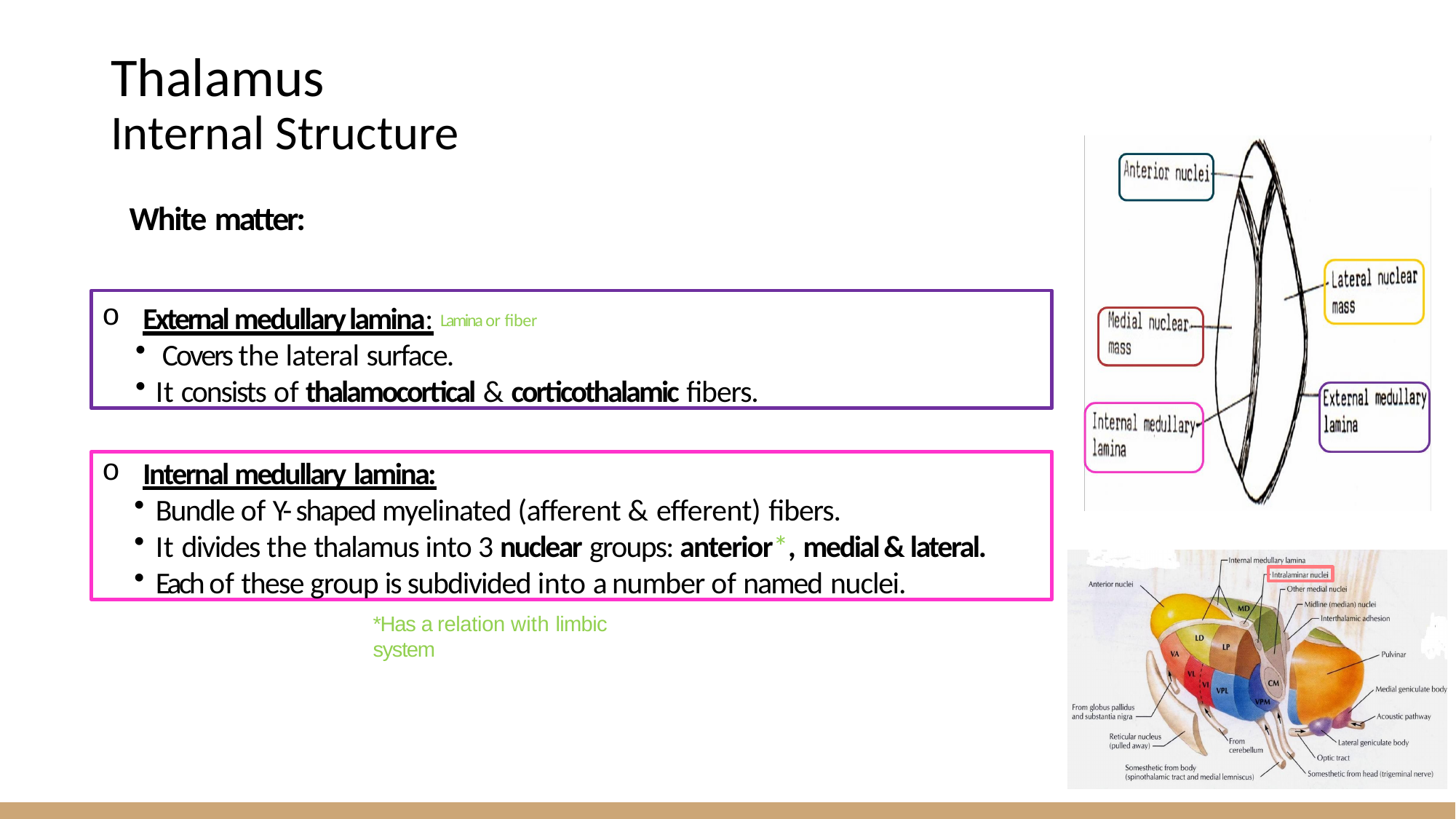

Thalamus
Internal Structure

White matter:
External medullary lamina: Lamina or fiber
Covers the lateral surface.
It consists of thalamocortical & corticothalamic fibers.
Internal medullary lamina:
Bundle of Y- shaped myelinated (afferent & efferent) fibers.
It divides the thalamus into 3 nuclear groups: anterior*,  medial & lateral.
Each of these group is subdivided into a number of named nuclei.

*Has a relation with limbic system